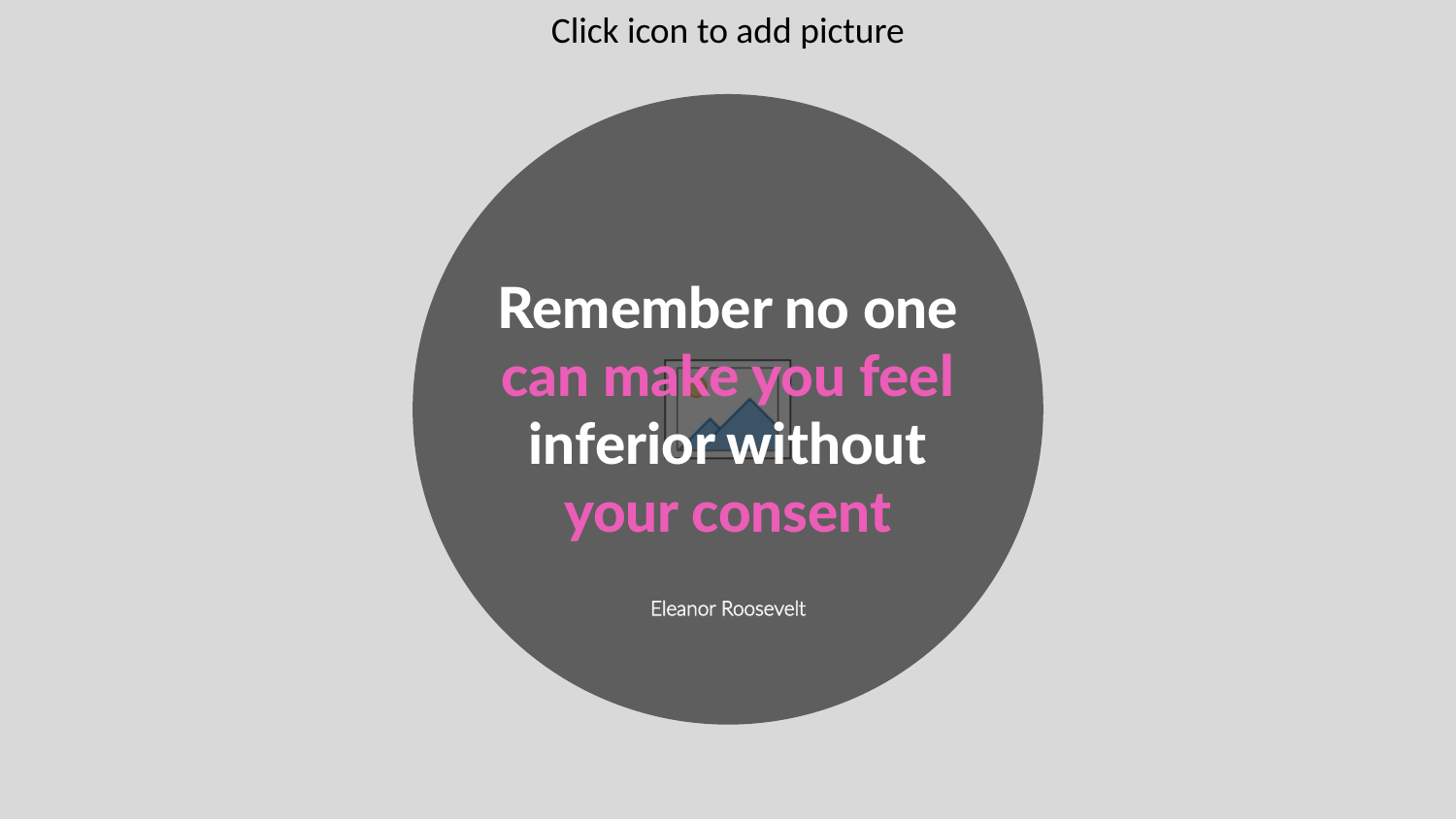

Remember no one can make you feel inferior without
your consent
Eleanor Roosevelt